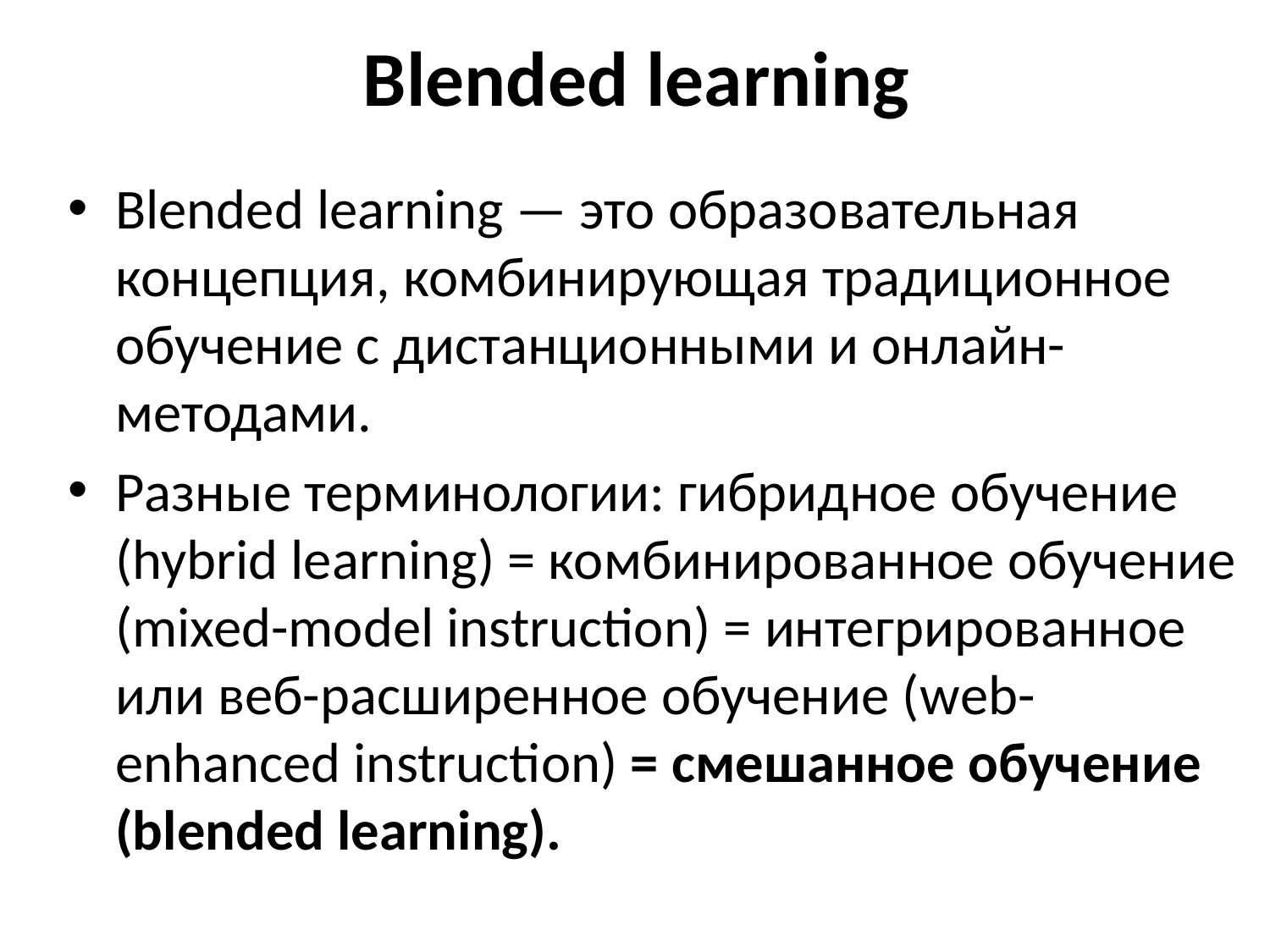

# Blended learning
Blended learning — это образовательная концепция, комбинирующая традиционное обучение с дистанционными и онлайн-методами.
Разные терминологии: гибридное обучение (hybrid learning) = комбинированное обучение (mixed-model instruction) = интегрированное или веб-расширенное обучение (web-enhanced instruction) = смешанное обучение (blended learning).